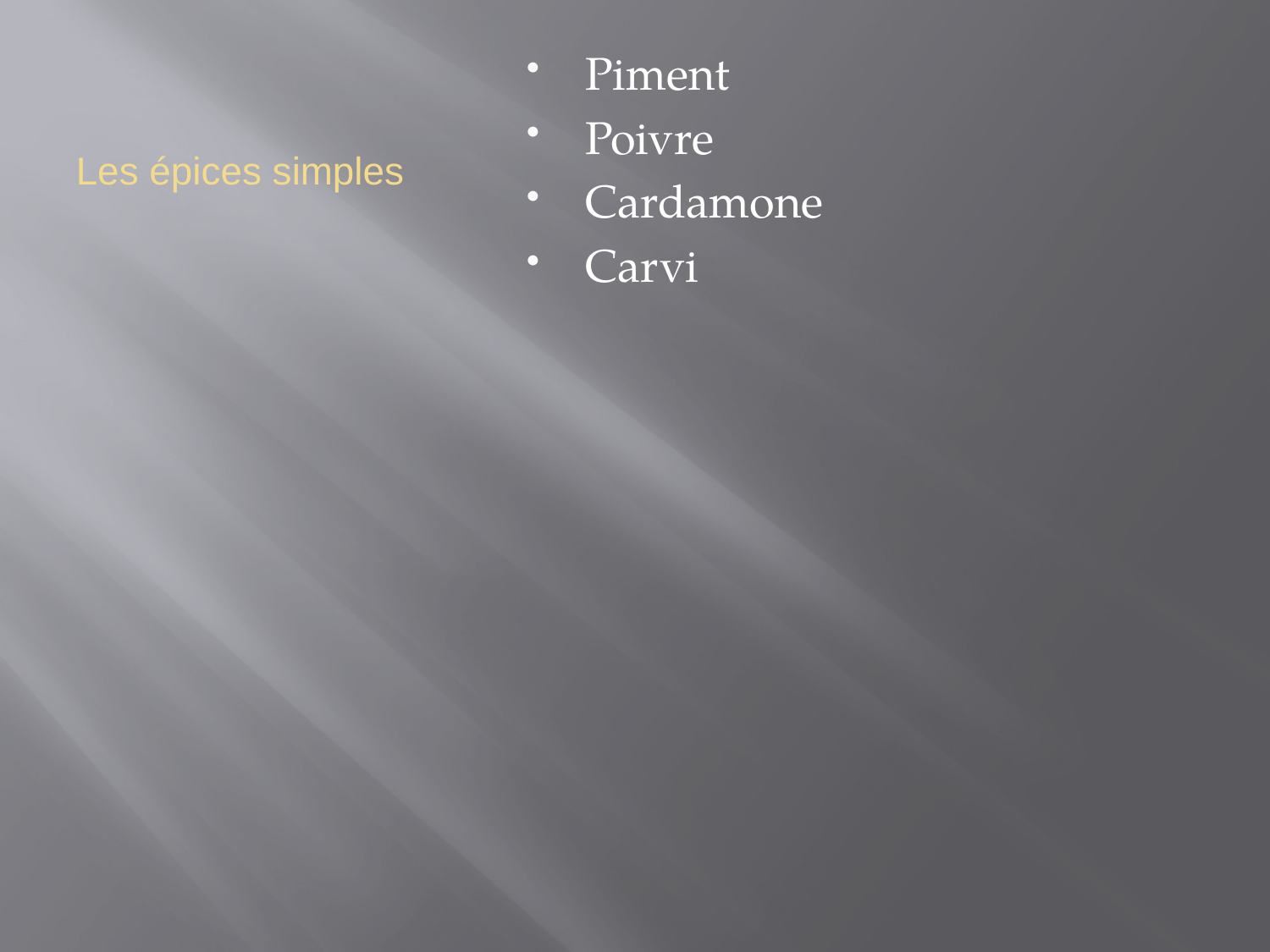

# Les épices simples
Piment
Poivre
Cardamone
Carvi